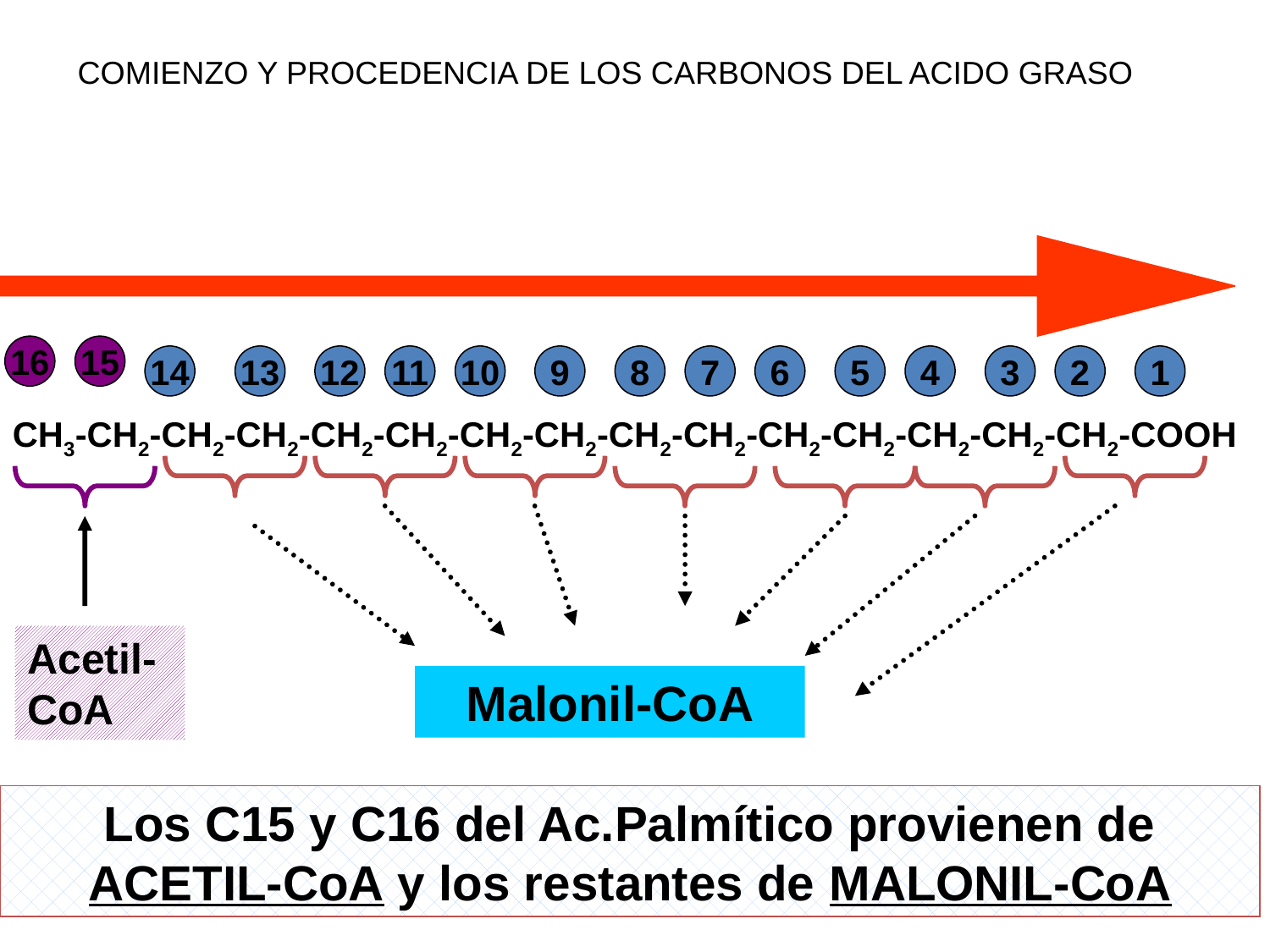

COMIENZO Y PROCEDENCIA DE LOS CARBONOS DEL ACIDO GRASO

16
15
14
13
12
11
10
9
8
7
6
5
4
3
2
1
CH3-CH2-CH2-CH2-CH2-CH2-CH2-CH2-CH2-CH2-CH2-CH2-CH2-CH2-CH2-COOH

Acetil-CoA
Malonil-CoA
Los C15 y C16 del Ac.Palmítico provienen de ACETIL-CoA y los restantes de MALONIL-CoA